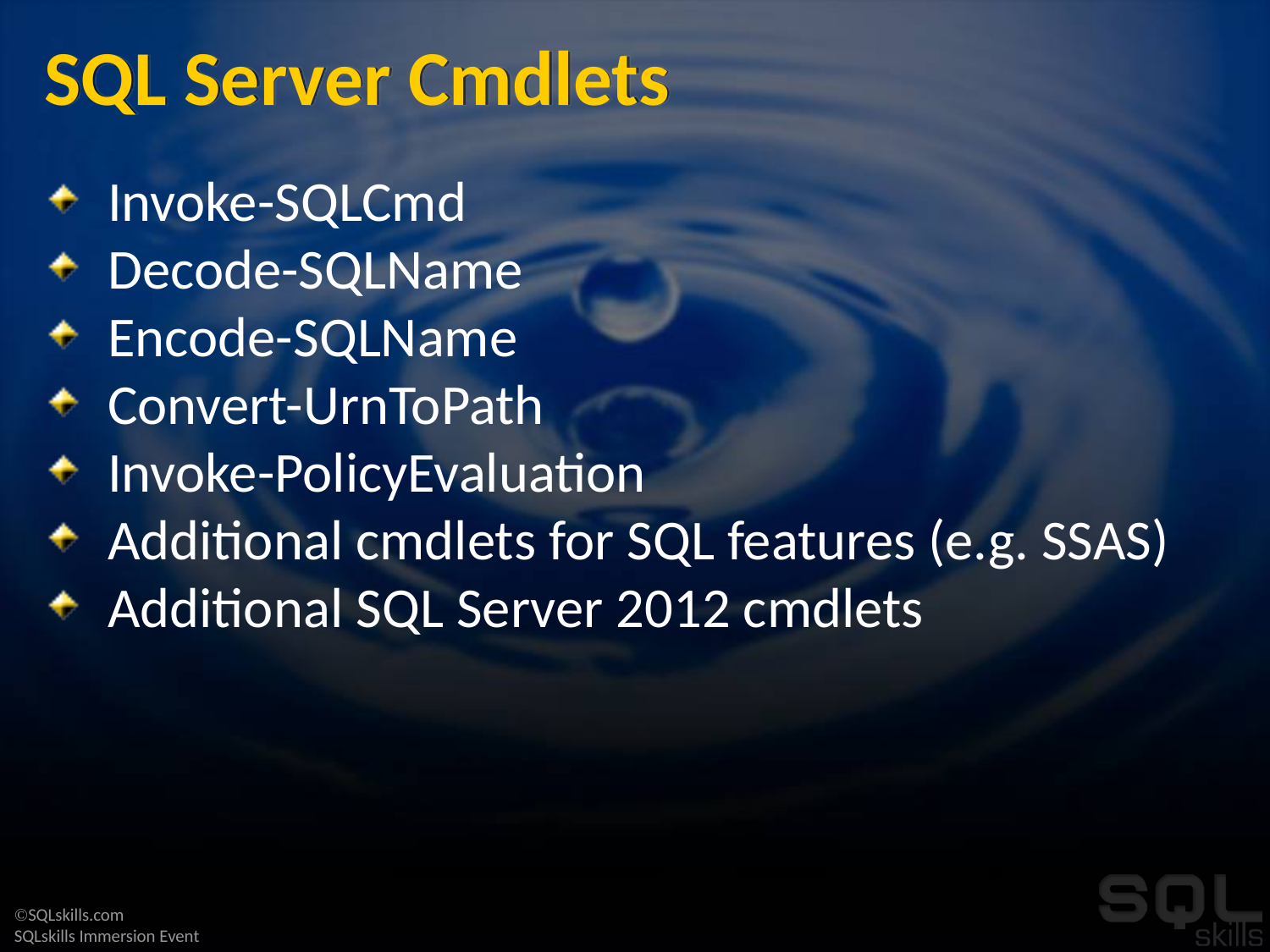

# SQL Server Cmdlets
Invoke-SQLCmd
Decode-SQLName
Encode-SQLName
Convert-UrnToPath
Invoke-PolicyEvaluation
Additional cmdlets for SQL features (e.g. SSAS)
Additional SQL Server 2012 cmdlets